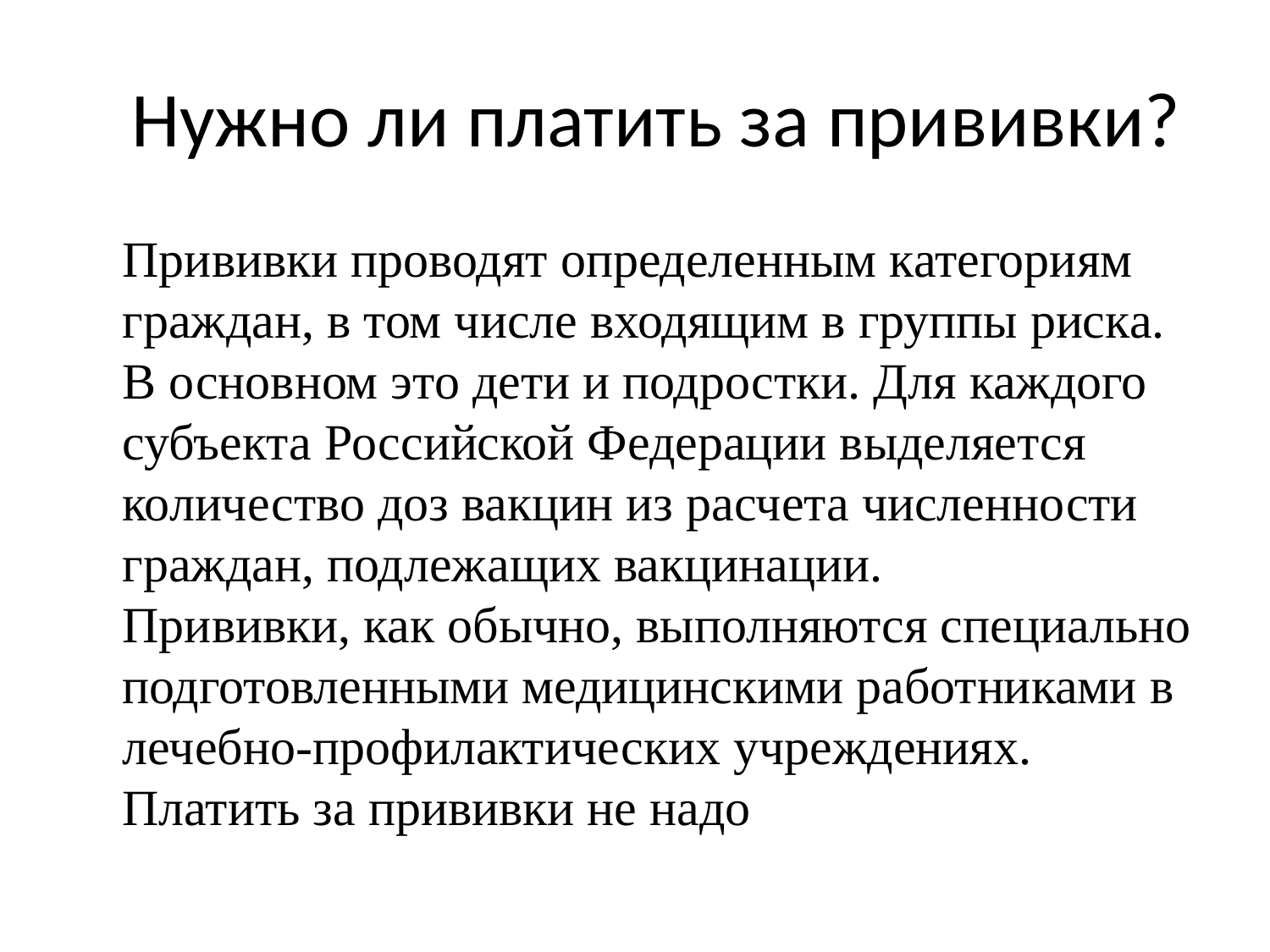

# Нужно ли платить за прививки?
Прививки проводят определенным категориям граждан, в том числе входящим в группы риска. В основном это дети и подростки. Для каждого субъекта Российской Федерации выделяется количество доз вакцин из расчета численности граждан, подлежащих вакцинации. 
Прививки, как обычно, выполняются специально подготовленными медицинскими работниками в лечебно-профилактических учреждениях. Платить за прививки не надо